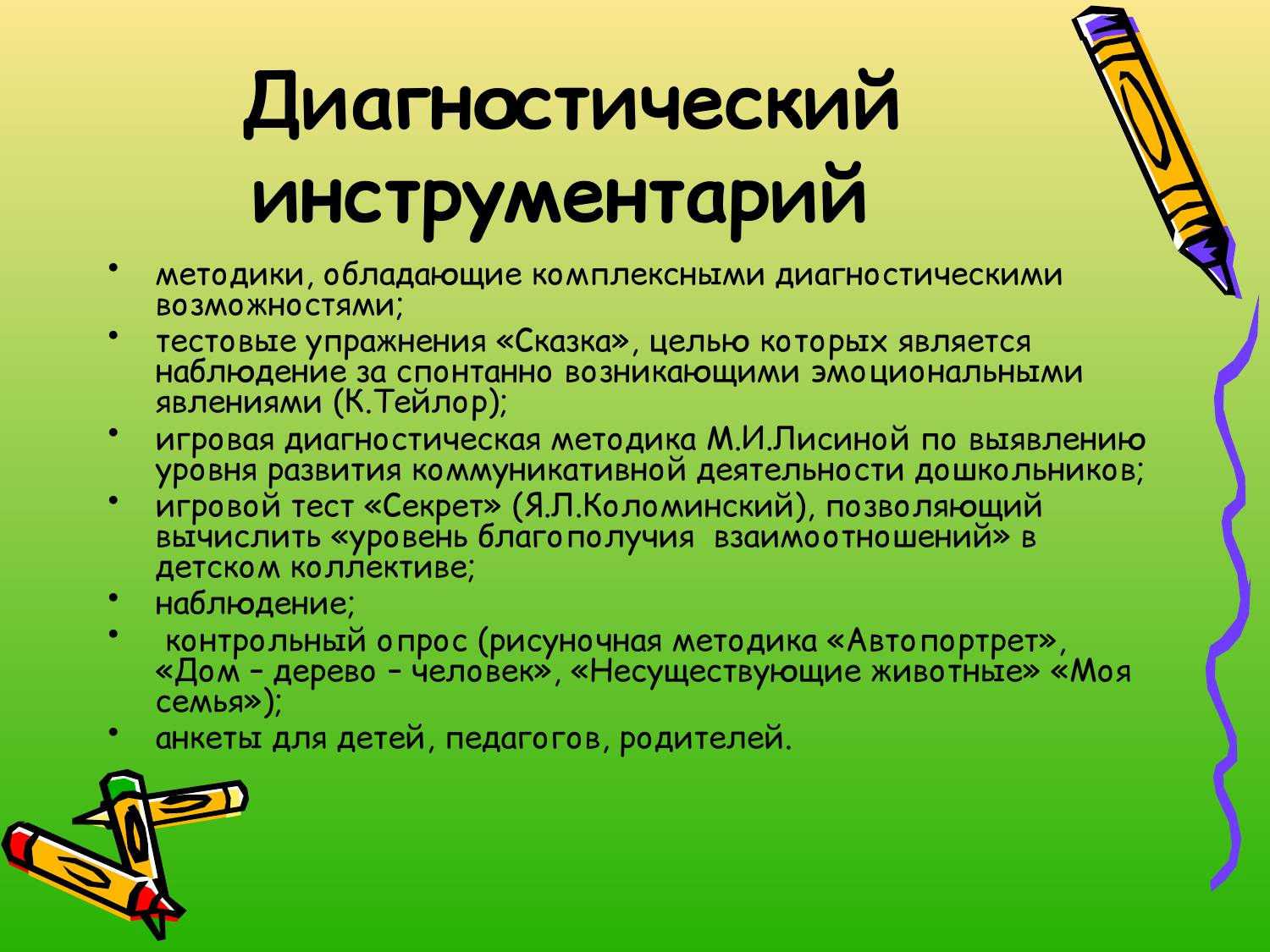

# Диагностический инструментарий
методики, обладающие комплексными диагностическими возможностями;
тестовые упражнения «Сказка», целью которых является наблюдение за спонтанно возникающими эмоциональными явлениями (К.Тейлор);
игровая диагностическая методика М.И.Лисиной по выявлению уровня развития коммуникативной деятельности дошкольников;
игровой тест «Секрет» (Я.Л.Коломинский), позволяющий вычислить «уровень благополучия  взаимоотношений» в детском коллективе;
наблюдение;
 контрольный опрос (рисуночная методика «Автопортрет», «Дом – дерево – человек», «Несуществующие животные» «Моя семья»);
анкеты для детей, педагогов, родителей.